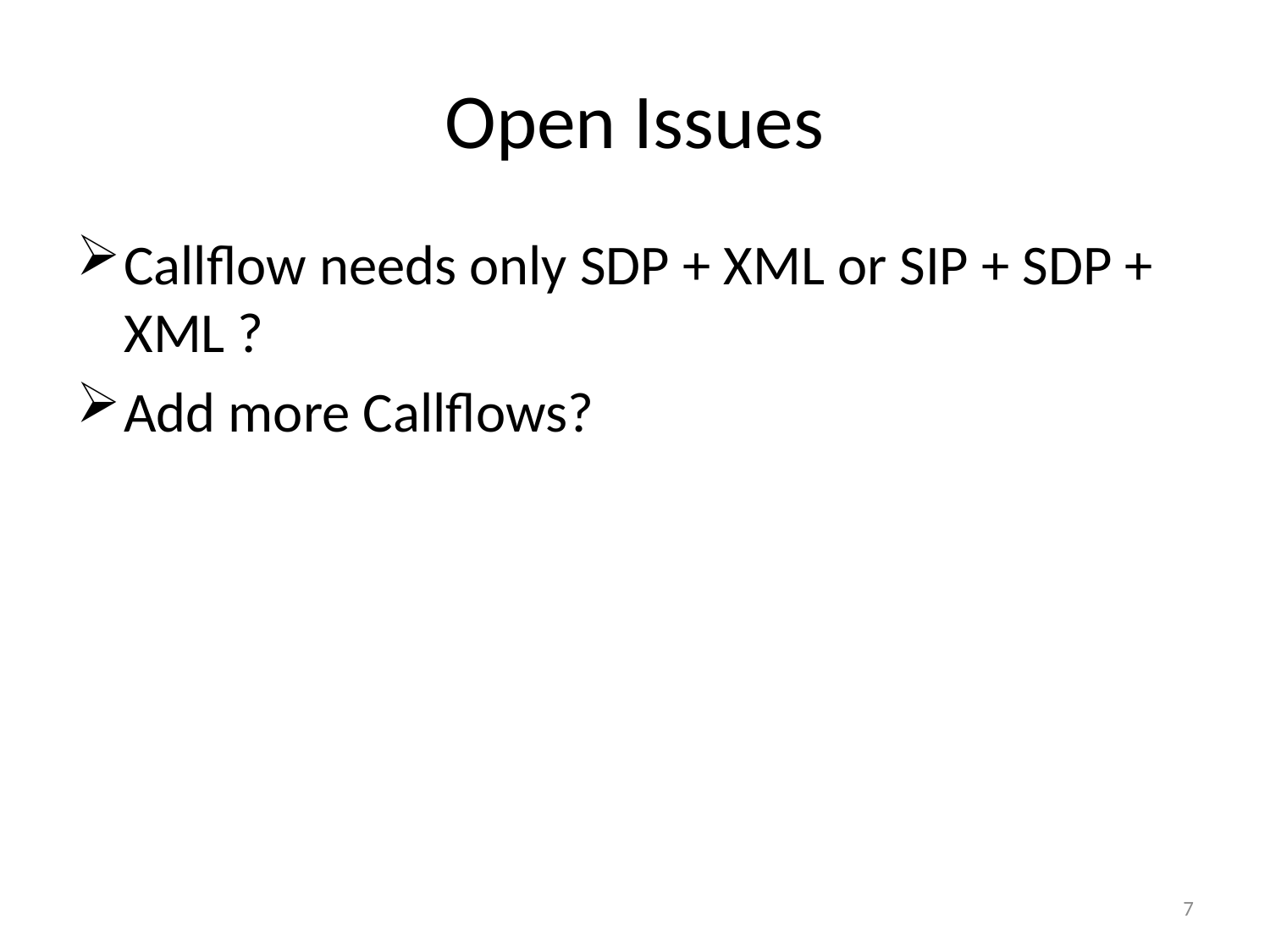

# Open Issues
Callflow needs only SDP + XML or SIP + SDP + XML ?
Add more Callflows?

7